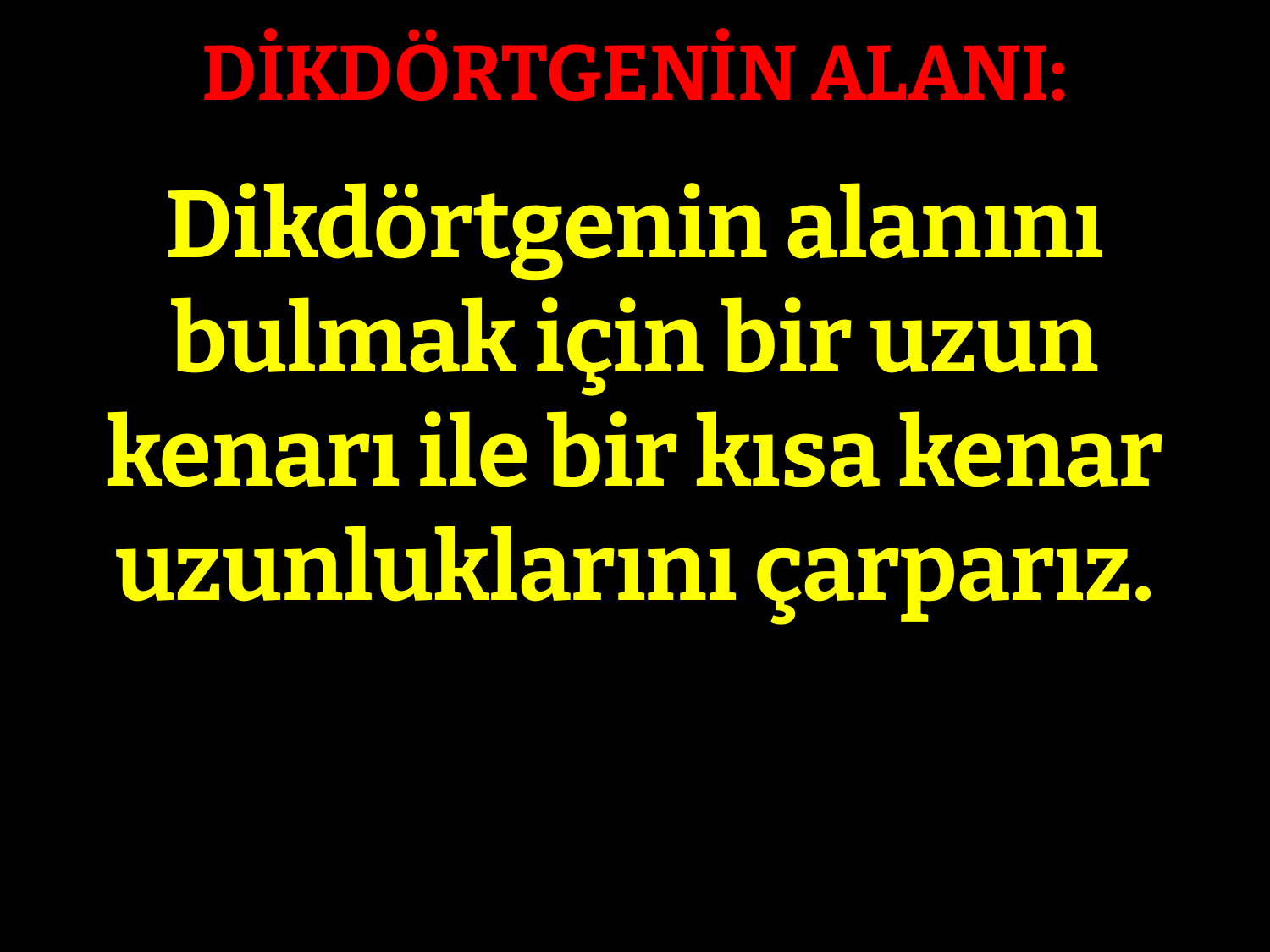

DİKDÖRTGENİN ALANI:
Dikdörtgenin alanını bulmak için bir uzun kenarı ile bir kısa kenar uzunluklarını çarparız.
#